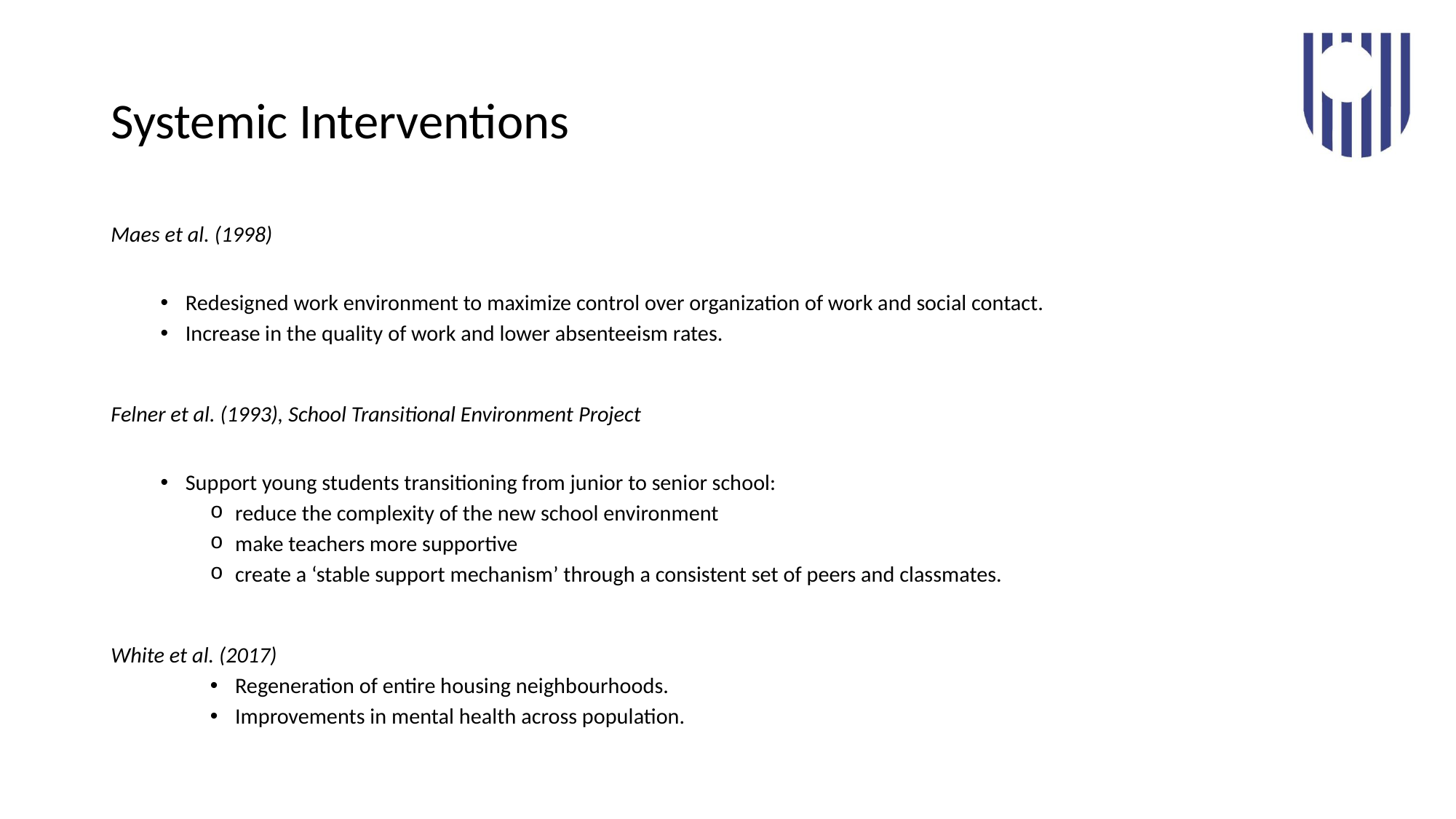

# Systemic Interventions
Maes et al. (1998)

Redesigned work environment to maximize control over organization of work and social contact.
Increase in the quality of work and lower absenteeism rates.

Felner et al. (1993), School Transitional Environment Project

Support young students transitioning from junior to senior school:
reduce the complexity of the new school environment
make teachers more supportive
create a ‘stable support mechanism’ through a consistent set of peers and classmates.

White et al. (2017)
Regeneration of entire housing neighbourhoods.
Improvements in mental health across population.